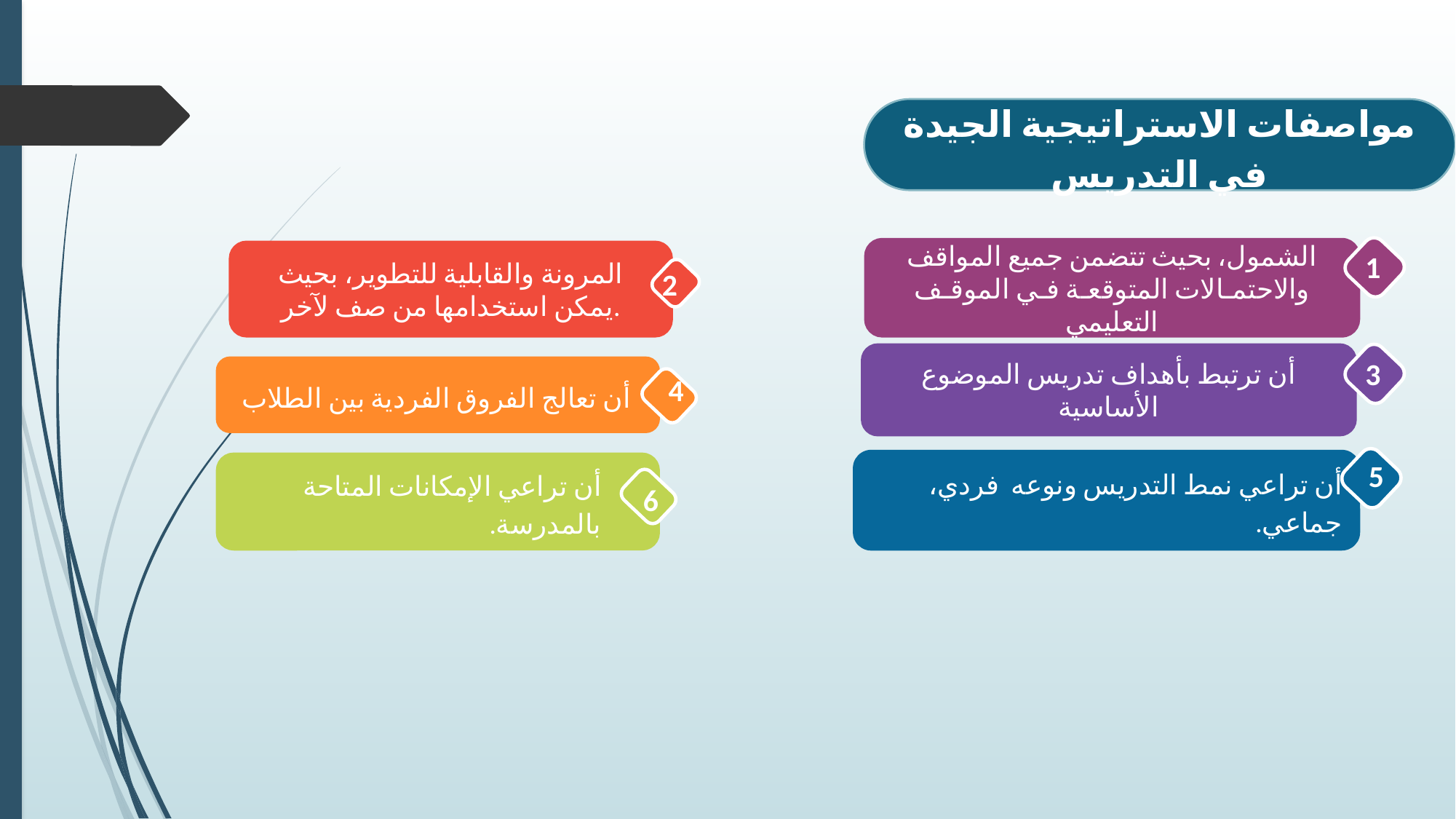

مواصفات الاستراتيجية الجيدة في التدريس
الشمول، بحيث تتضمن جميع المواقف والاحتمـالات المتوقعـة فـي الموقـف التعليمي
المرونة والقابلية للتطوير، بحيث يمكن استخدامها من صف لآخر.
1

2

أن ترتبط بأهداف تدريس الموضوع الأساسية

3
  أن تعالج الفروق الفردية بين الطلاب
4

أن تراعي نمط التدريس ونوعه  فردي، جماعي.
5

أن تراعي الإمكانات المتاحة بالمدرسة.
6